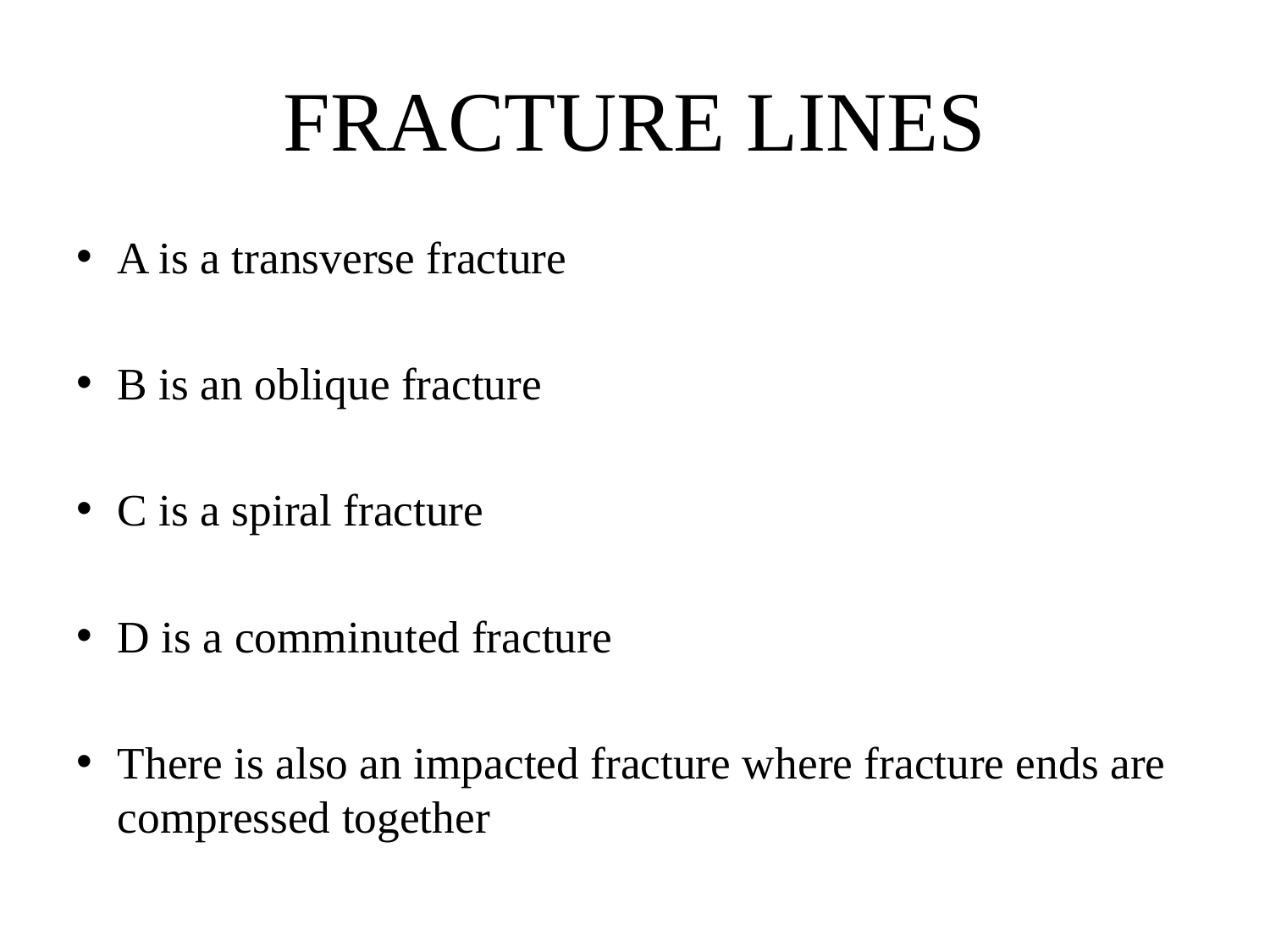

# FRACTURE LINES
A is a transverse fracture

B is an oblique fracture

C is a spiral fracture

D is a comminuted fracture

There is also an impacted fracture where fracture ends are compressed together